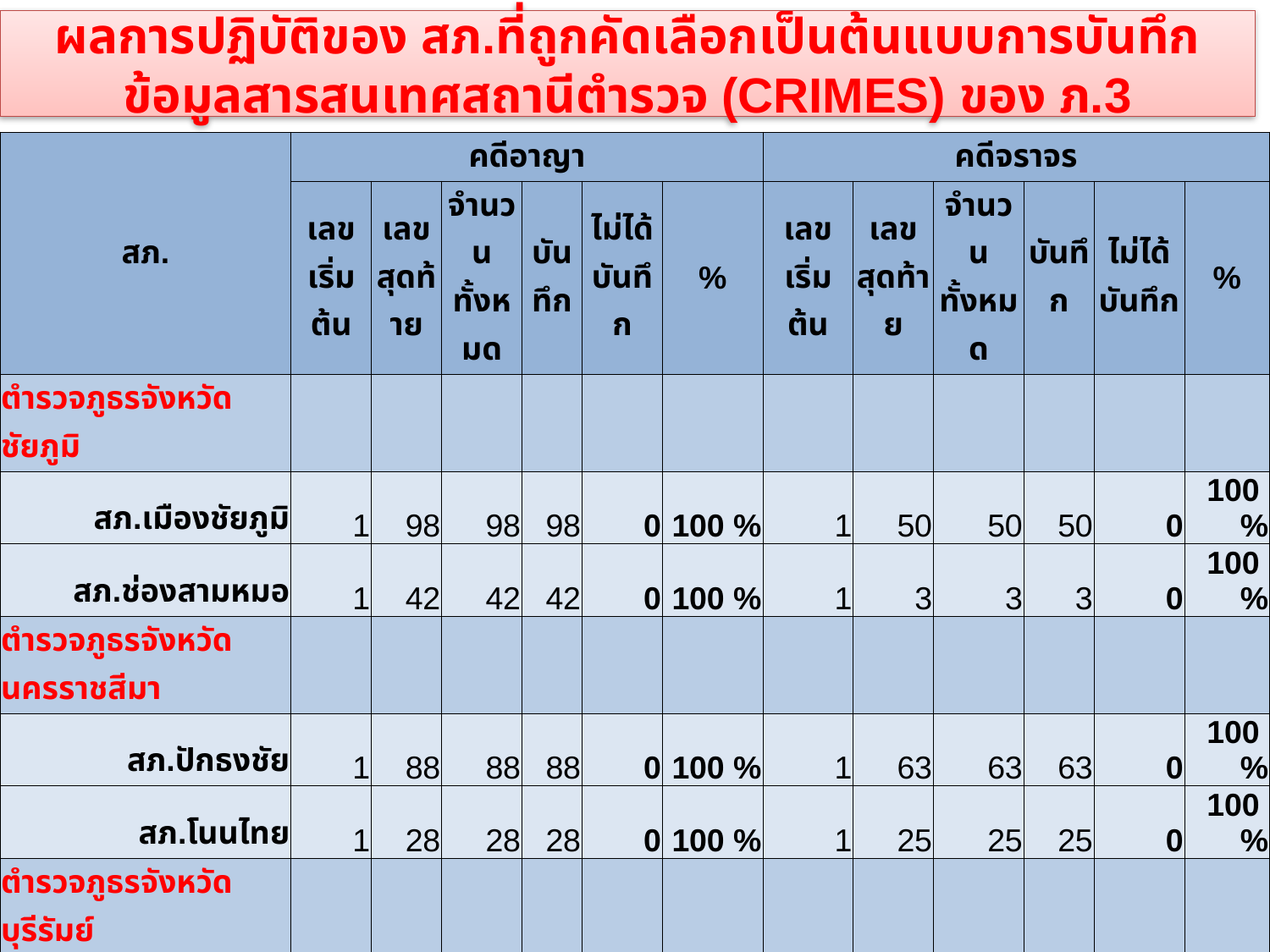

# ผลการปฏิบัติของ สภ.ที่ถูกคัดเลือกเป็นต้นแบบการบันทึกข้อมูลสารสนเทศสถานีตำรวจ (CRIMES) ของ ภ.3
| สภ. | คดีอาญา |  |  |  |  |  | คดีจราจร |  |  |  |  |  |
| --- | --- | --- | --- | --- | --- | --- | --- | --- | --- | --- | --- | --- |
|  | เลขเริ่มต้น | เลขสุดท้าย | จำนวนทั้งหมด | บันทึก | ไม่ได้บันทึก | % | เลขเริ่มต้น | เลขสุดท้าย | จำนวนทั้งหมด | บันทึก | ไม่ได้บันทึก | % |
| ตำรวจภูธรจังหวัดชัยภูมิ |  |  |  |  |  |  |  |  |  |  |  |  |
| สภ.เมืองชัยภูมิ | 1 | 98 | 98 | 98 | 0 | 100 % | 1 | 50 | 50 | 50 | 0 | 100 % |
| สภ.ช่องสามหมอ | 1 | 42 | 42 | 42 | 0 | 100 % | 1 | 3 | 3 | 3 | 0 | 100 % |
| ตำรวจภูธรจังหวัดนครราชสีมา |  |  |  |  |  |  |  |  |  |  |  |  |
| สภ.ปักธงชัย | 1 | 88 | 88 | 88 | 0 | 100 % | 1 | 63 | 63 | 63 | 0 | 100 % |
| สภ.โนนไทย | 1 | 28 | 28 | 28 | 0 | 100 % | 1 | 25 | 25 | 25 | 0 | 100 % |
| ตำรวจภูธรจังหวัดบุรีรัมย์ |  |  |  |  |  |  |  |  |  |  |  |  |
| สภ.เมืองบุรีรัมย์ | 1 | 193 | 193 | 193 | 0 | 100 % | 1 | 79 | 79 | 79 | 0 | 100 % |
| สภ.หนองกี่ | 1 | 54 | 54 | 54 | 0 | 100 % | 1 | 21 | 21 | 21 | 0 | 100 % |
| ตำรวจภูธรจังหวัดยโสธร |  |  |  |  |  |  |  |  |  |  |  |  |
| สภ.เลิงนกทา | 1 | 58 | 58 | 58 | 0 | 100 % | 1 | 47 | 47 | 47 | 0 | 100 % |
| สภ.ป่าติ้ว | 1 | 46 | 46 | 46 | 0 | 100 % | 1 | 11 | 11 | 11 | 0 | 100 % |
| ตำรวจภูธรจังหวัดศรีสะเกษ |  |  |  |  |  |  |  |  |  |  |  |  |
| สภ.เมืองศรีสะเกษ | 1 | 208 | 208 | 208 | 0 | 100 % | 1 | 32 | 32 | 32 | 0 | 100 % |
| สภ.โนนคูณ | 1 | 23 | 23 | 23 | 0 | 100 % | 1 | 7 | 7 | 7 | 0 | 100 % |